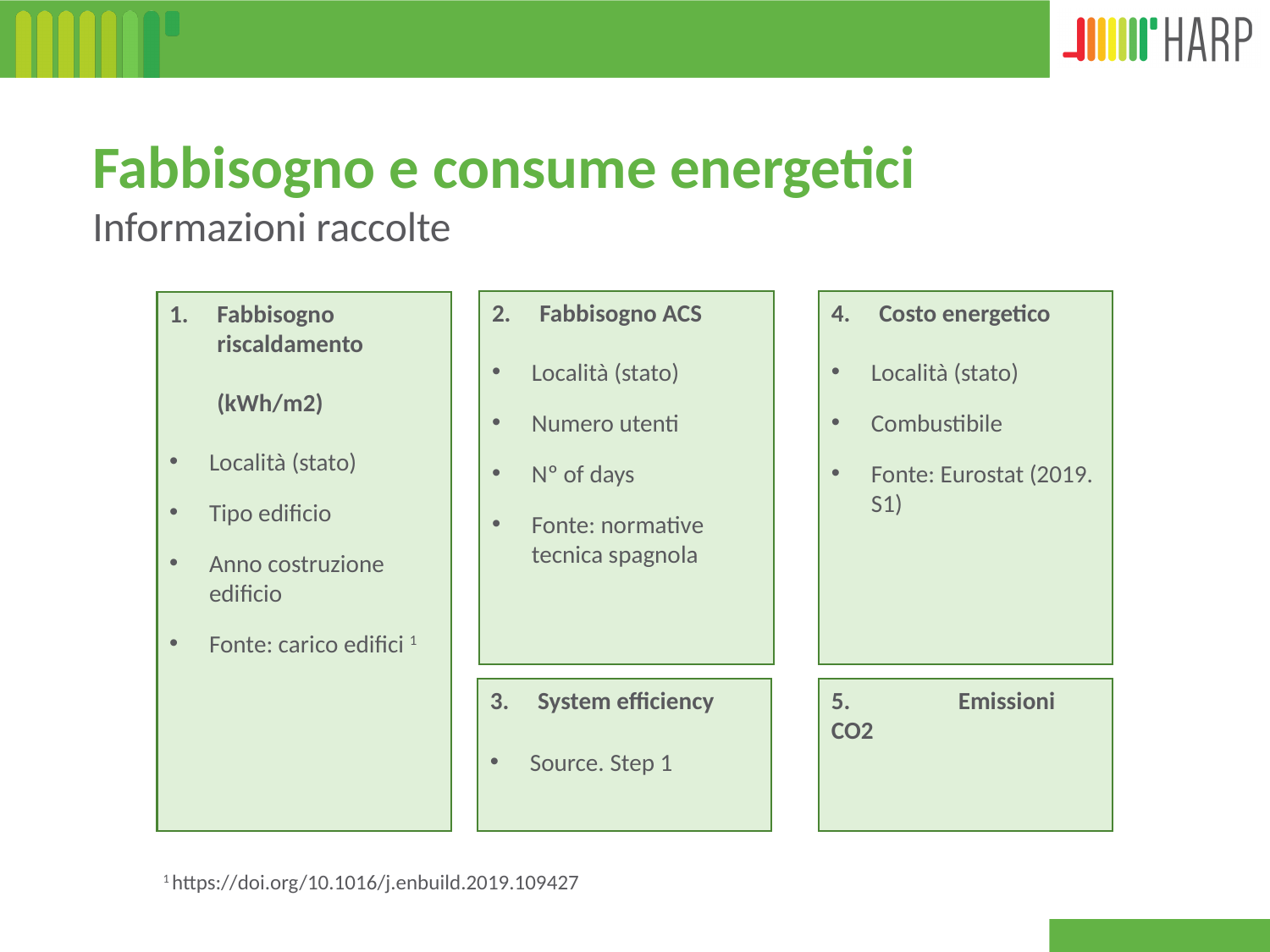

# Fabbisogno e consume energetici
Informazioni raccolte

Fabbisogno ACS

Località (stato)
Numero utenti
Nº of days
Fonte: normative tecnica spagnola
Costo energetico

Località (stato)
Combustibile
Fonte: Eurostat (2019. S1)
Fabbisogno riscaldamento 	(kWh/m2)

Località (stato)
Tipo edificio
Anno costruzione edificio
Fonte: carico edifici 1
System efficiency

Source. Step 1
5.	Emissioni CO2
1 https://doi.org/10.1016/j.enbuild.2019.109427